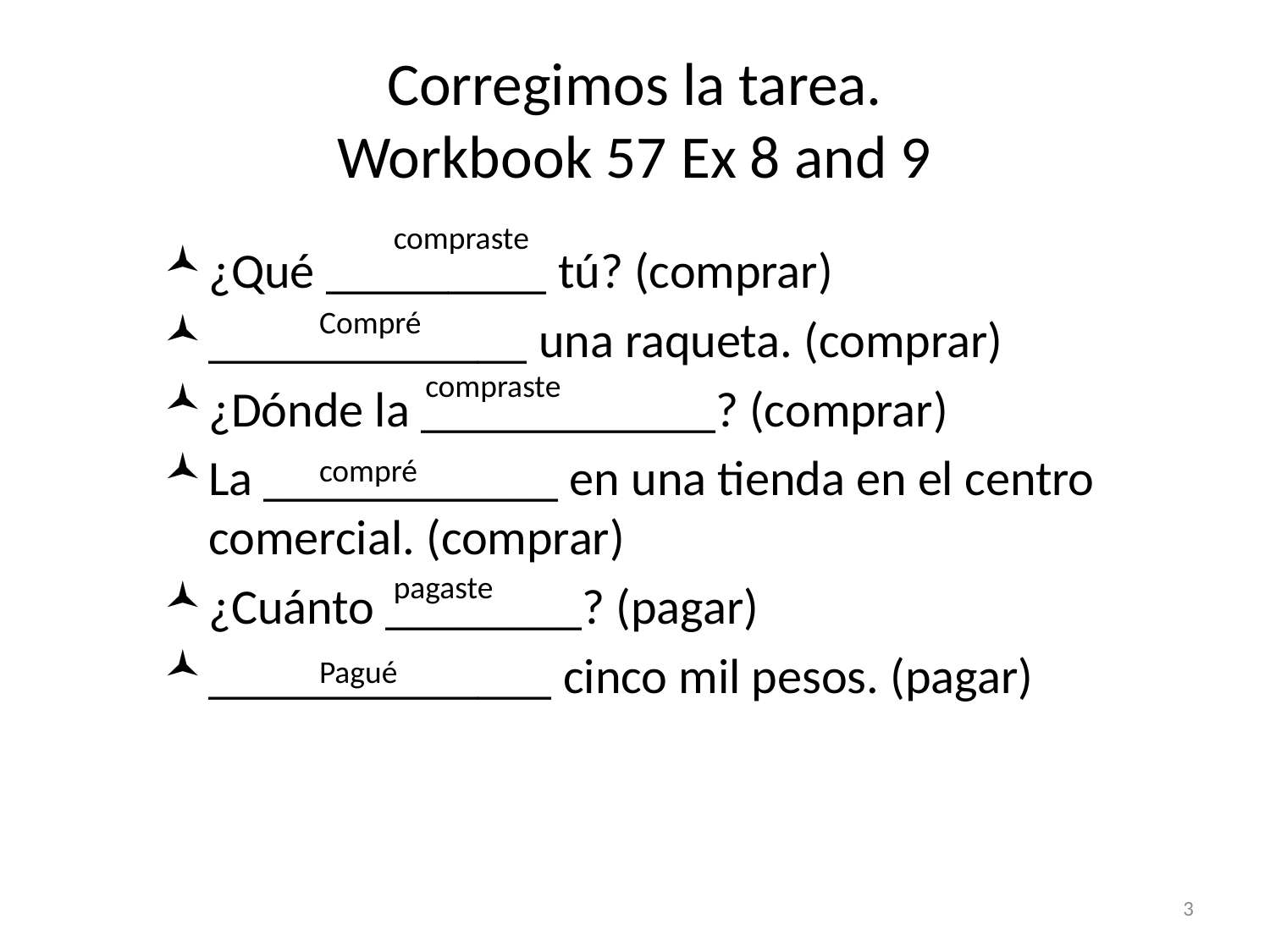

# Corregimos la tarea. Workbook 57 Ex 8 and 9
compraste
¿Qué _________ tú? (comprar)
_____________ una raqueta. (comprar)
¿Dónde la ____________? (comprar)
La ____________ en una tienda en el centro comercial. (comprar)
¿Cuánto ________? (pagar)
______________ cinco mil pesos. (pagar)

Compré
compraste
compré
pagaste
Pagué
3